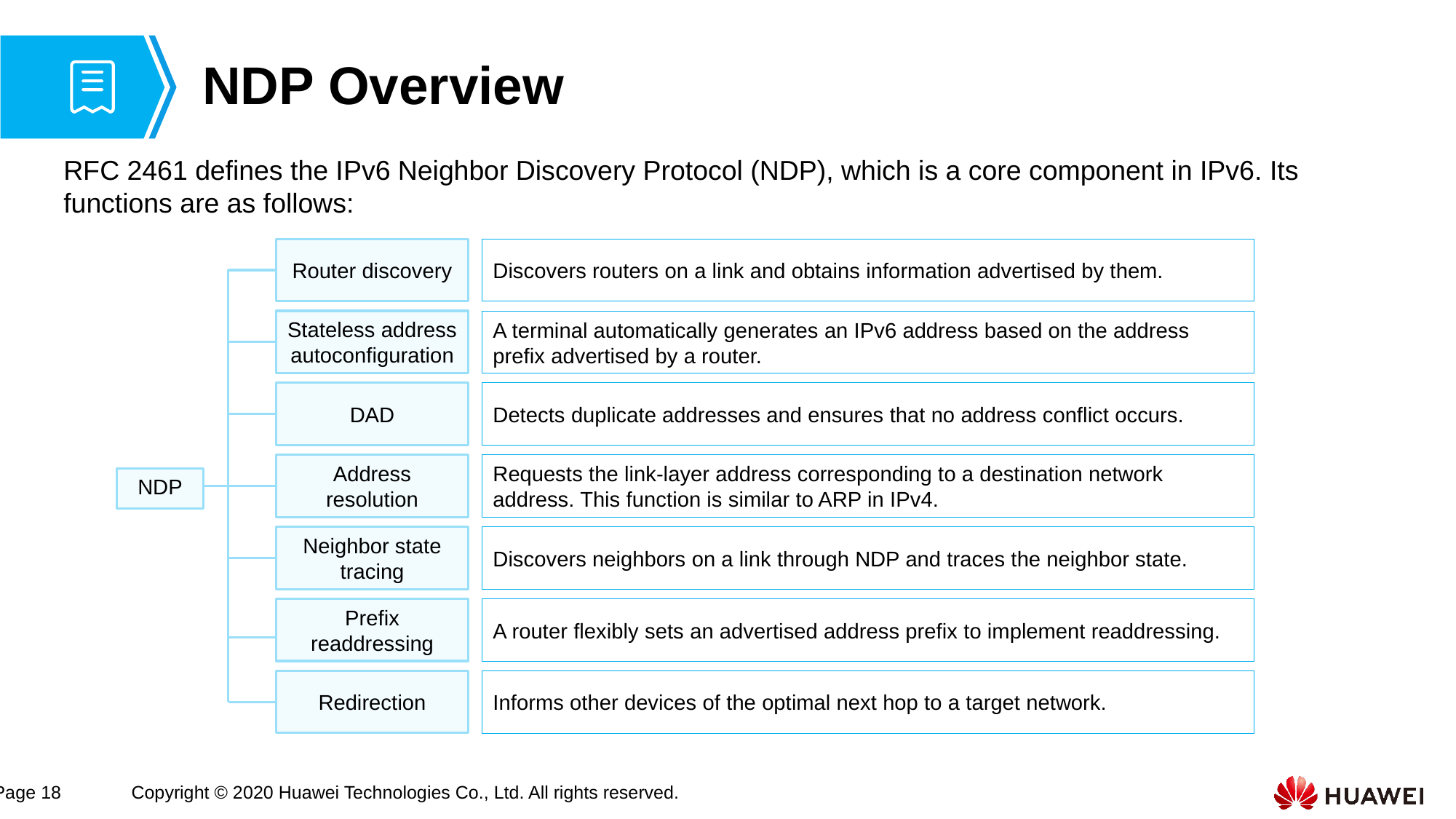

# NDP Overview
RFC 2461 defines the IPv6 Neighbor Discovery Protocol (NDP), which is a core component in IPv6. Its functions are as follows:
Router discovery
Discovers routers on a link and obtains information advertised by them.
Stateless address autoconfiguration
A terminal automatically generates an IPv6 address based on the address prefix advertised by a router.
DAD
Detects duplicate addresses and ensures that no address conflict occurs.
Address resolution
Requests the link-layer address corresponding to a destination network address. This function is similar to ARP in IPv4.
NDP
Neighbor state tracing
Discovers neighbors on a link through NDP and traces the neighbor state.
Prefix readdressing
A router flexibly sets an advertised address prefix to implement readdressing.
Redirection
Informs other devices of the optimal next hop to a target network.